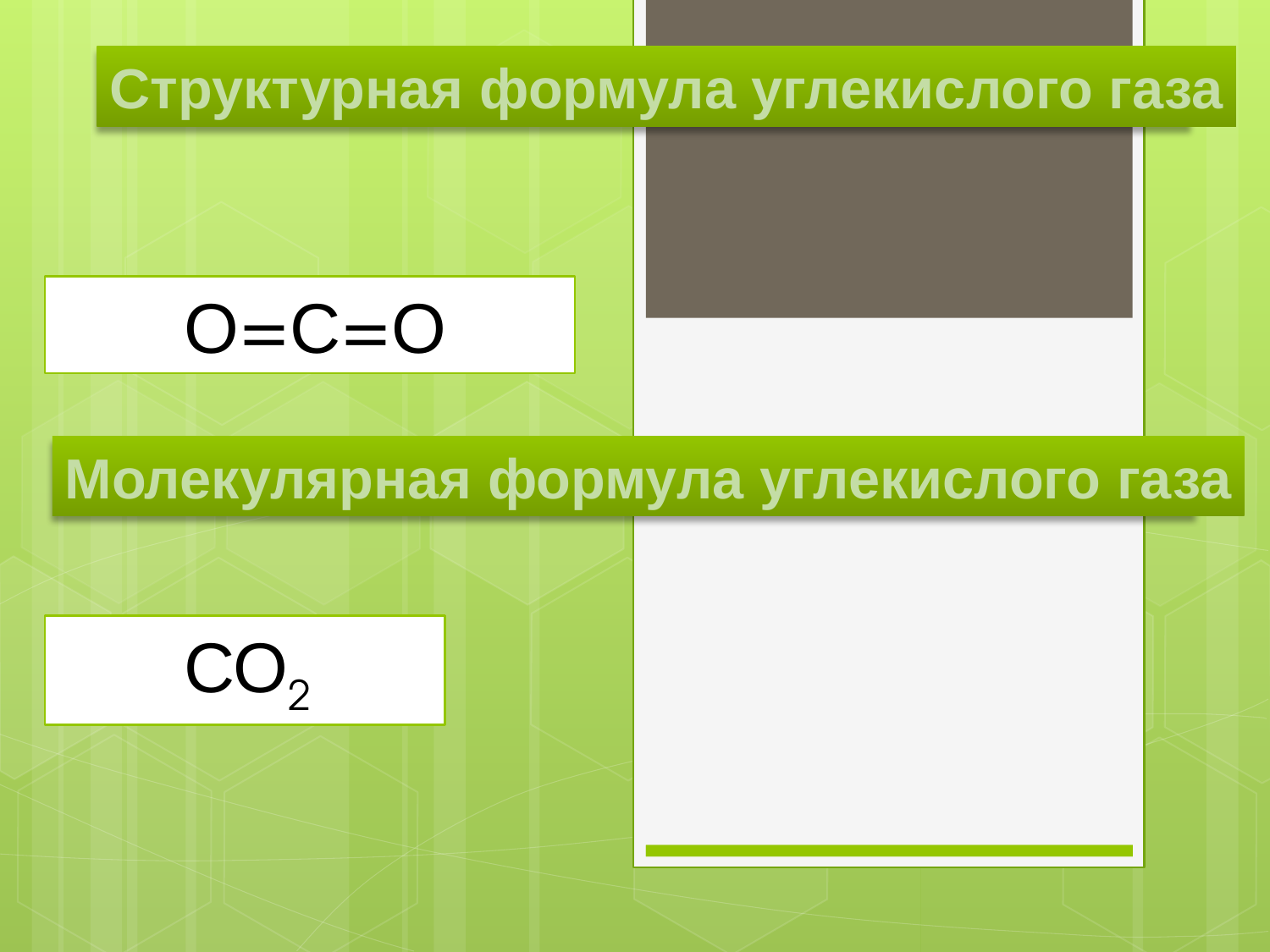

Структурная формула углекислого газа
	О=С=О
Молекулярная формула углекислого газа
	СО2